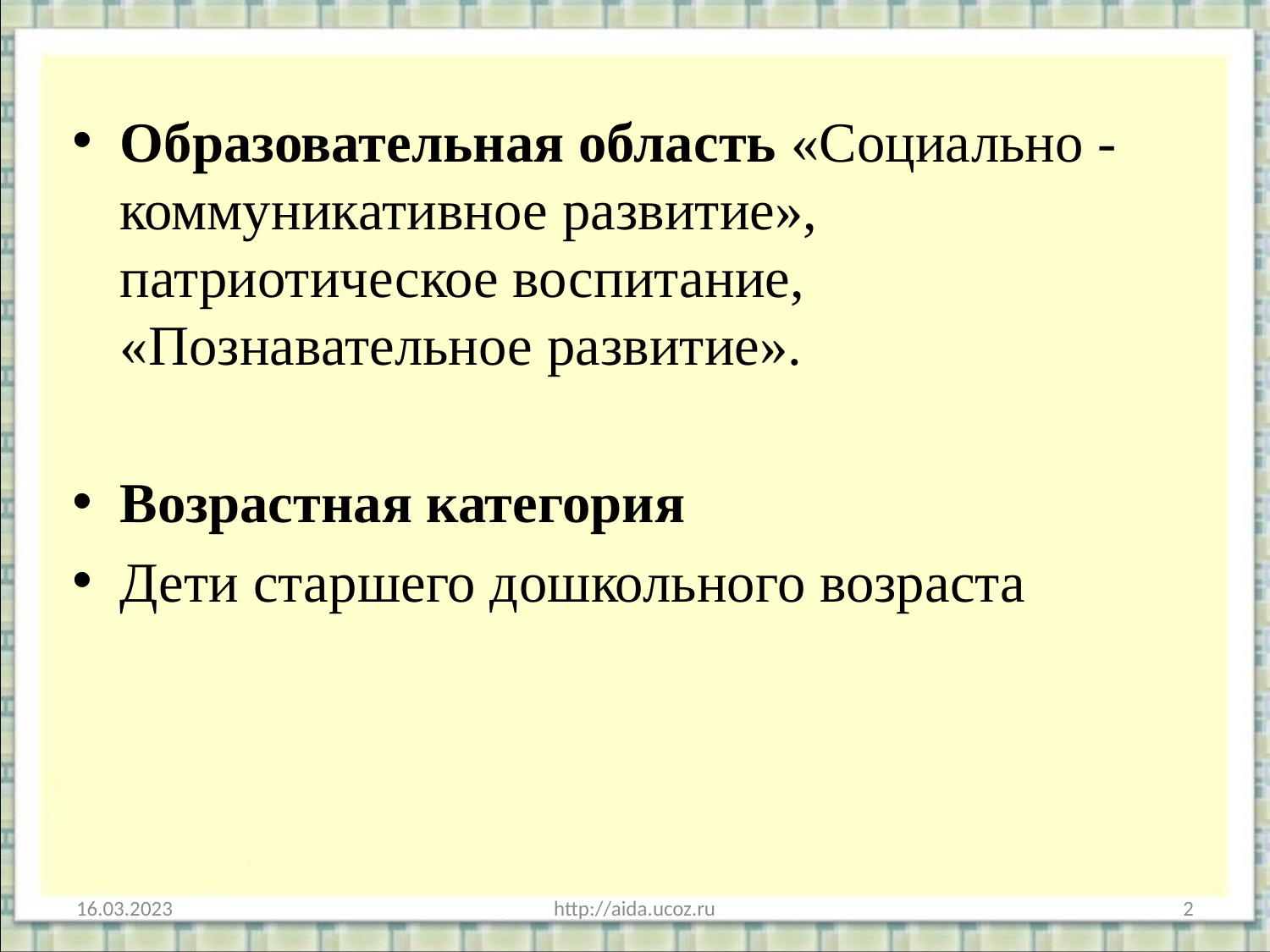

Образовательная область «Социально - коммуникативное развитие», патриотическое воспитание, «Познавательное развитие».

Возрастная категория
Дети старшего дошкольного возраста

16.03.2023
http://aida.ucoz.ru
2